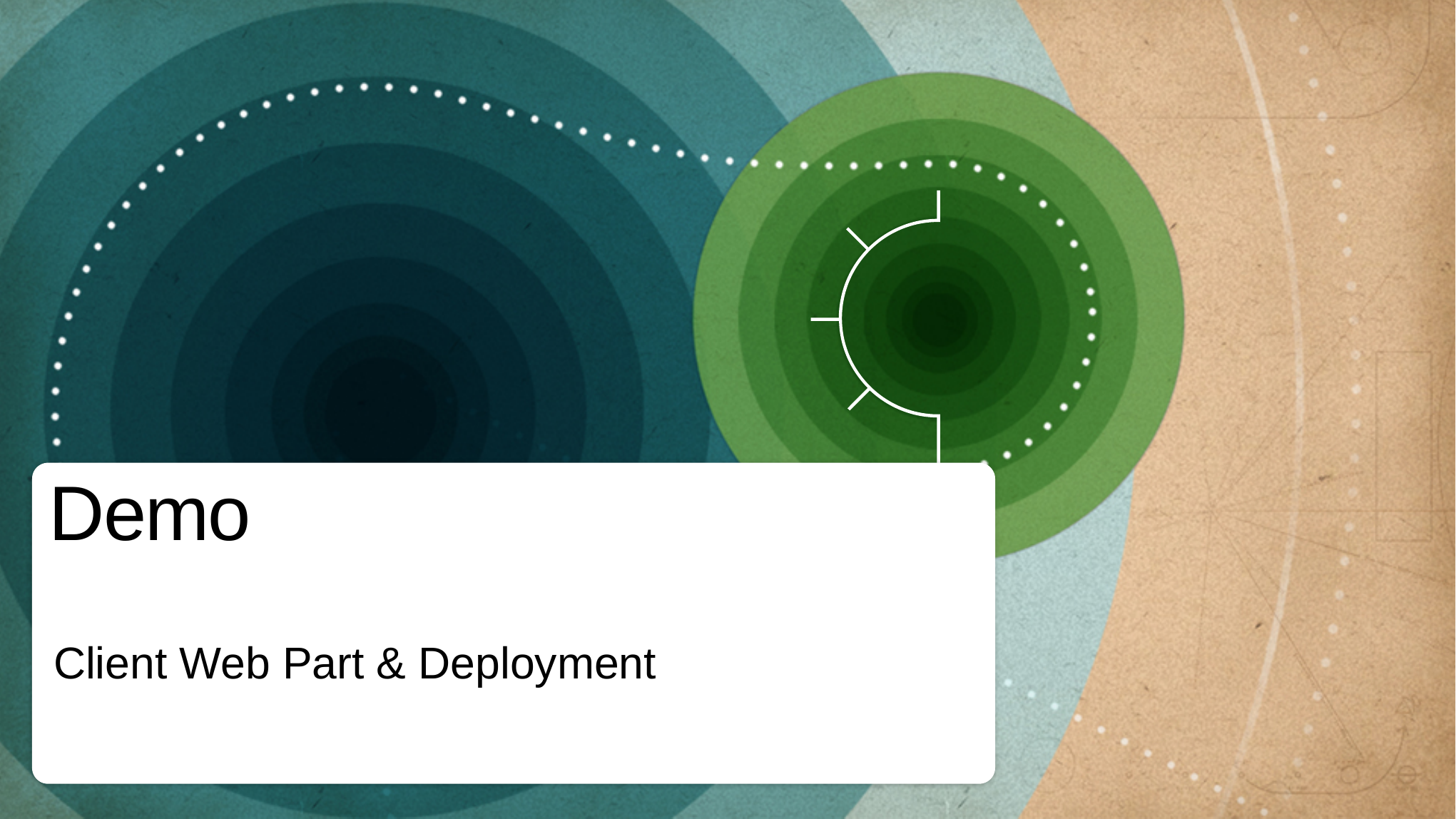

# Demo
Client Web Part & Deployment